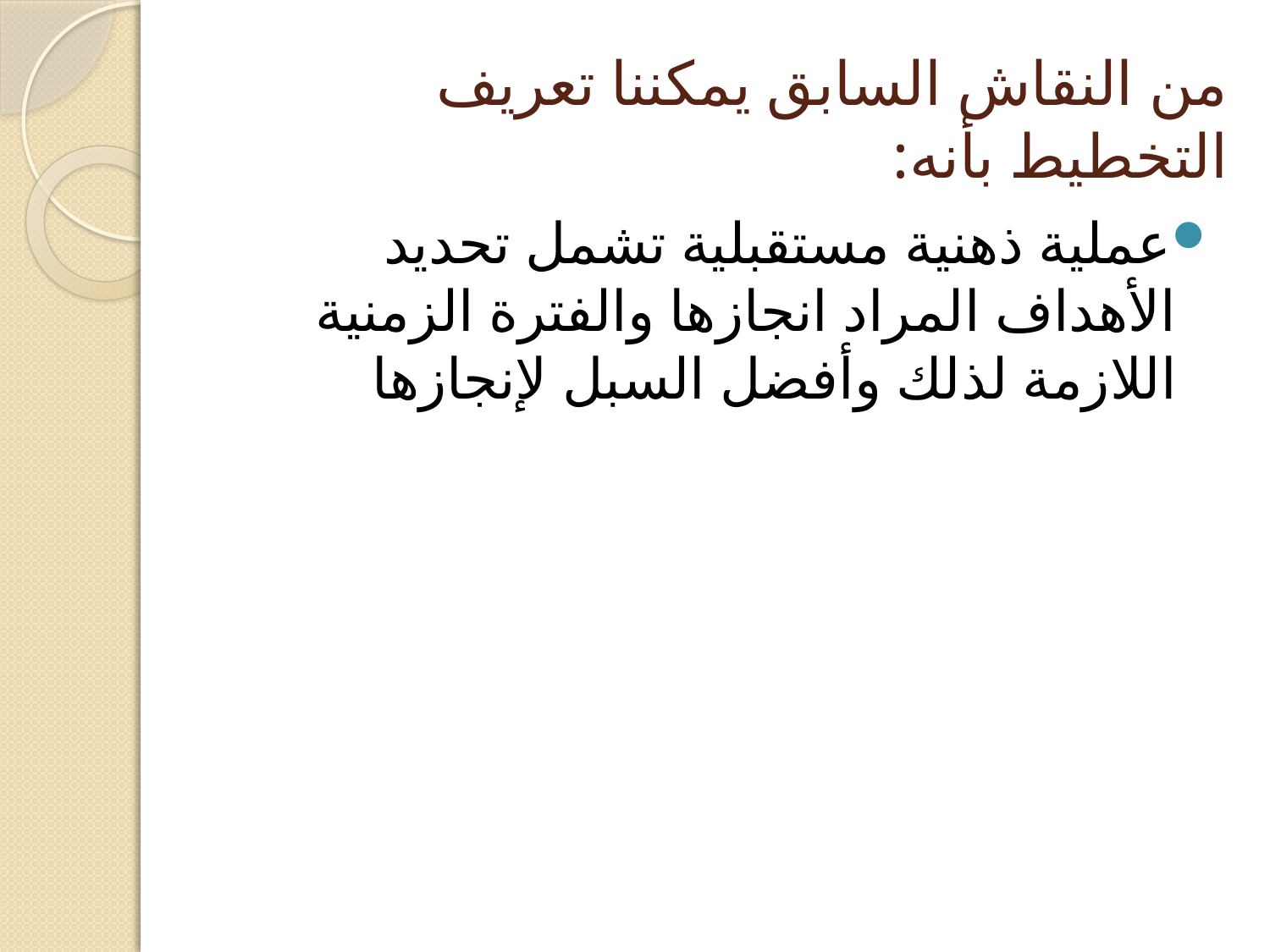

# من النقاش السابق يمكننا تعريف التخطيط بأنه:
عملية ذهنية مستقبلية تشمل تحديد الأهداف المراد انجازها والفترة الزمنية اللازمة لذلك وأفضل السبل لإنجازها